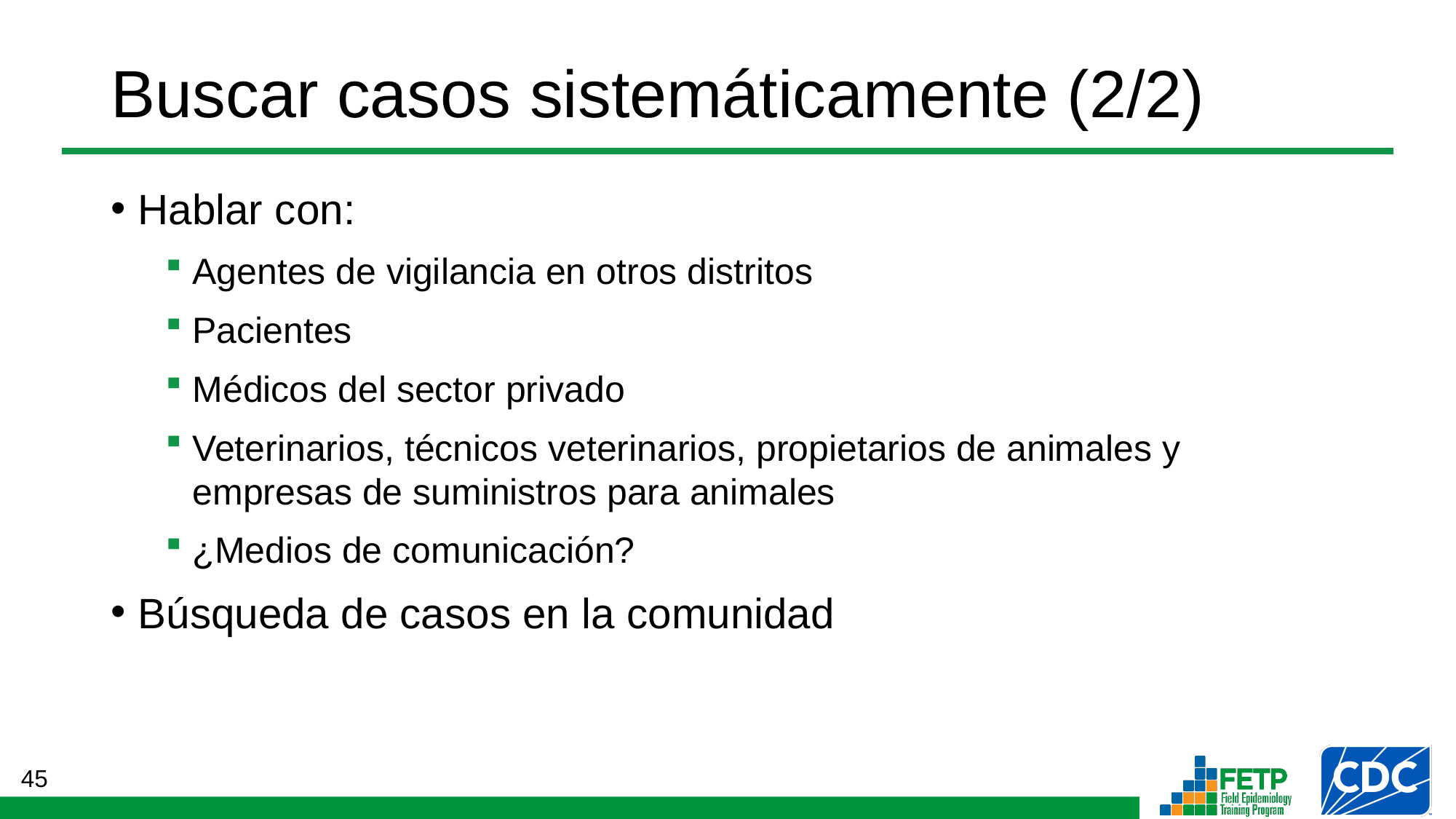

# Buscar casos sistemáticamente (2/2)
Hablar con:
Agentes de vigilancia en otros distritos
Pacientes
Médicos del sector privado
Veterinarios, técnicos veterinarios, propietarios de animales y empresas de suministros para animales
¿Medios de comunicación?
Búsqueda de casos en la comunidad